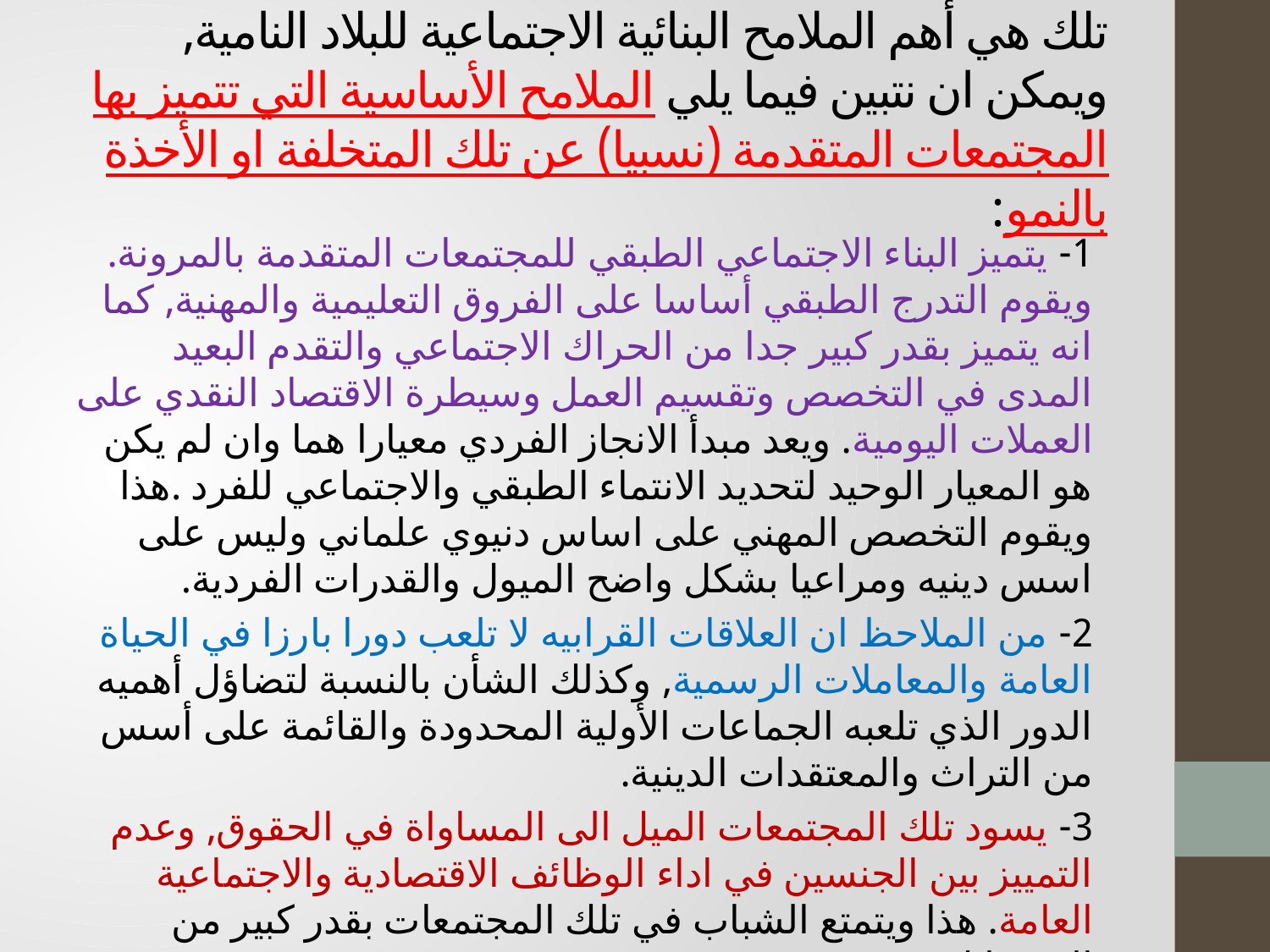

# تلك هي أهم الملامح البنائية الاجتماعية للبلاد النامية, ويمكن ان نتبين فيما يلي الملامح الأساسية التي تتميز بها المجتمعات المتقدمة (نسبيا) عن تلك المتخلفة او الأخذة بالنمو:
1- يتميز البناء الاجتماعي الطبقي للمجتمعات المتقدمة بالمرونة. ويقوم التدرج الطبقي أساسا على الفروق التعليمية والمهنية, كما انه يتميز بقدر كبير جدا من الحراك الاجتماعي والتقدم البعيد المدى في التخصص وتقسيم العمل وسيطرة الاقتصاد النقدي على العملات اليومية. ويعد مبدأ الانجاز الفردي معيارا هما وان لم يكن هو المعيار الوحيد لتحديد الانتماء الطبقي والاجتماعي للفرد .هذا ويقوم التخصص المهني على اساس دنيوي علماني وليس على اسس دينيه ومراعيا بشكل واضح الميول والقدرات الفردية.
2- من الملاحظ ان العلاقات القرابيه لا تلعب دورا بارزا في الحياة العامة والمعاملات الرسمية, وكذلك الشأن بالنسبة لتضاؤل أهميه الدور الذي تلعبه الجماعات الأولية المحدودة والقائمة على أسس من التراث والمعتقدات الدينية.
3- يسود تلك المجتمعات الميل الى المساواة في الحقوق, وعدم التمييز بين الجنسين في اداء الوظائف الاقتصادية والاجتماعية العامة. هذا ويتمتع الشباب في تلك المجتمعات بقدر كبير من الاستقلال.